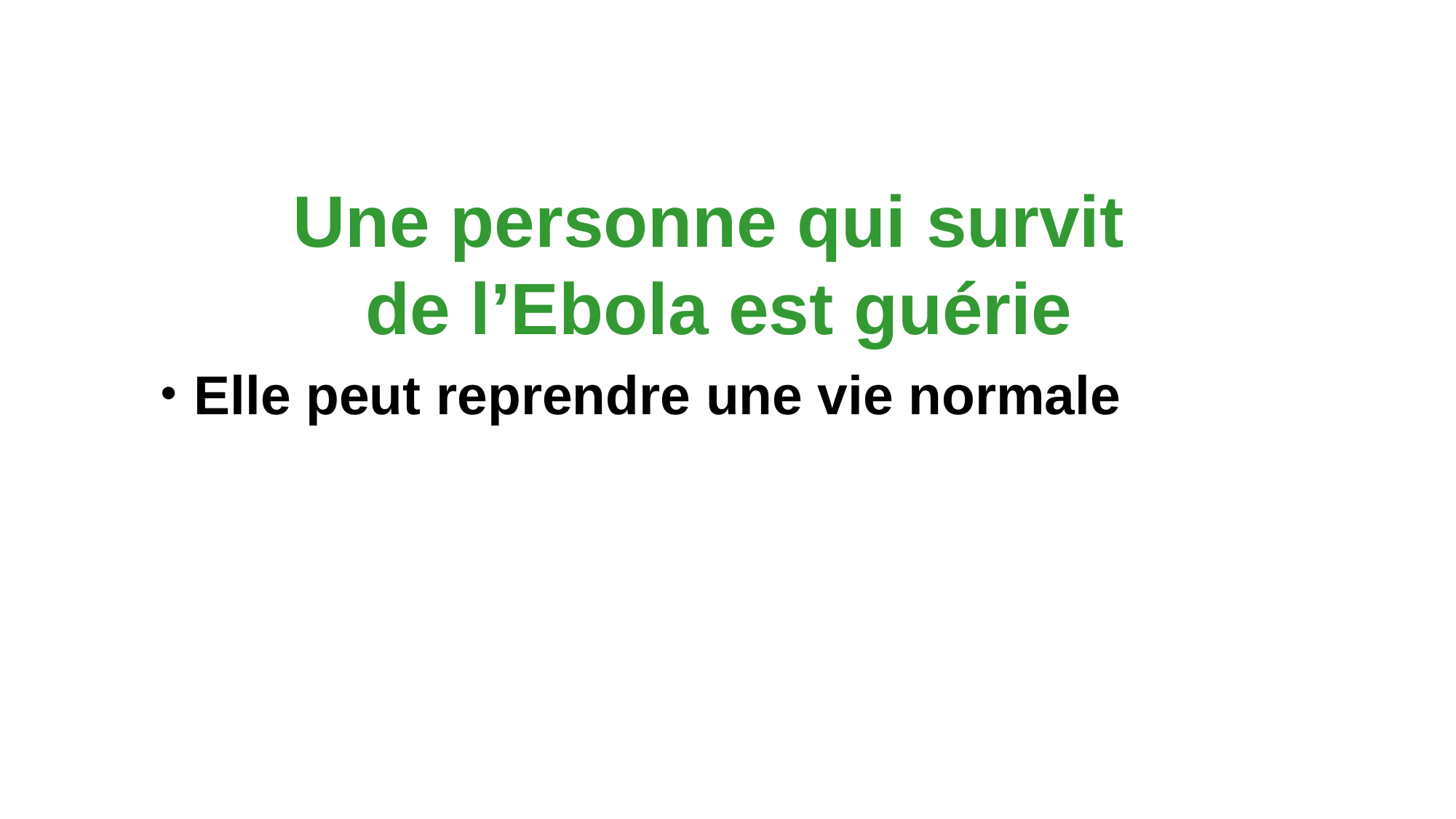

Une personne qui survit
de l’Ebola est guérie
Elle peut reprendre une vie normale